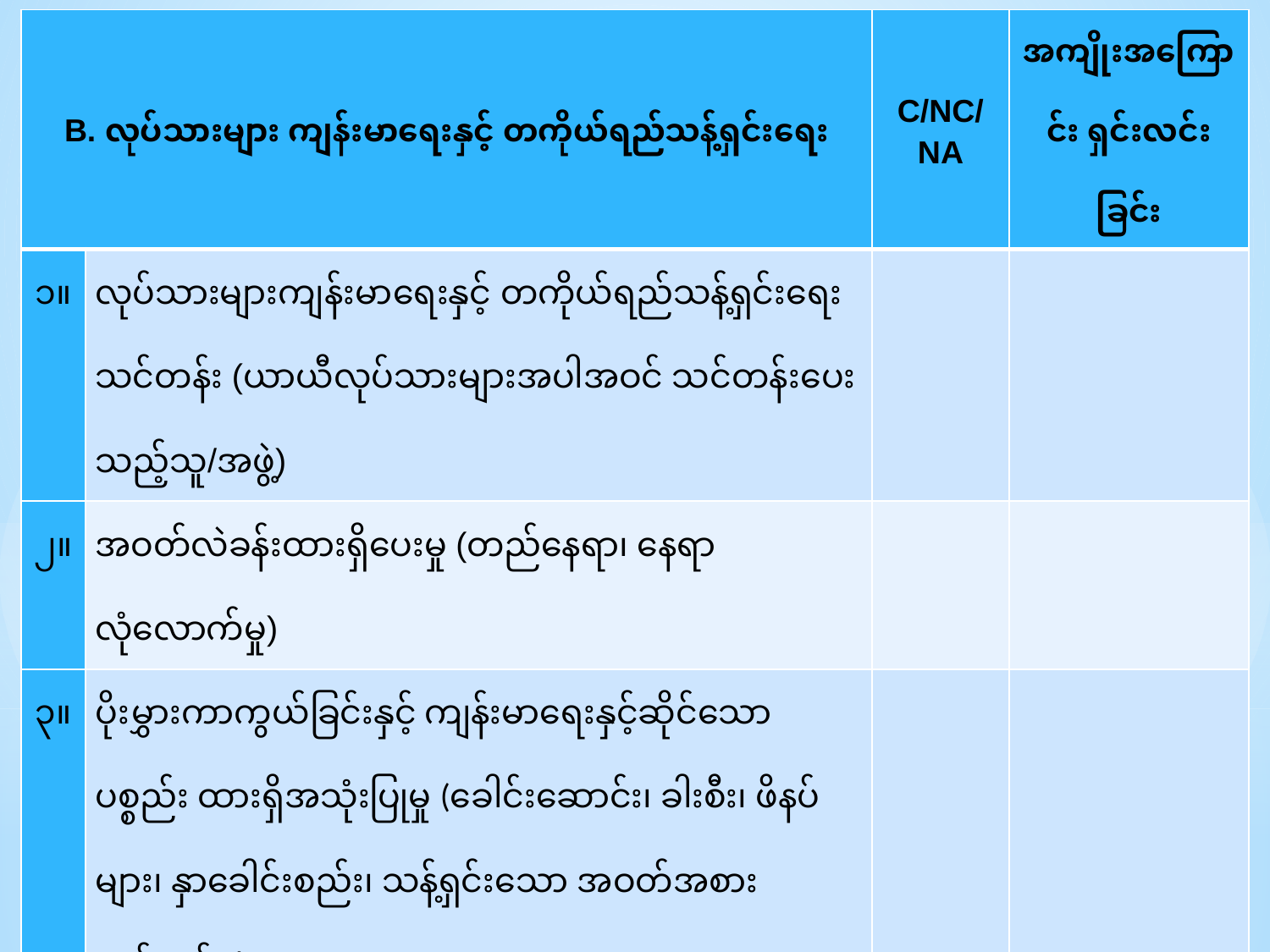

| B. လုပ်သားများ ကျန်းမာရေးနှင့် တကိုယ်ရည်သန့်ရှင်းရေး |  | C/NC/NA | အကျိုးအကြောင်း ရှင်းလင်းခြင်း |
| --- | --- | --- | --- |
| ၁။ | လုပ်သားများကျန်းမာရေးနှင့် တကိုယ်ရည်သန့်ရှင်းရေး သင်တန်း (ယာယီလုပ်သားများအပါအဝင် သင်တန်းပေး သည့်သူ/အဖွဲ့) |  |  |
| ၂။ | အဝတ်လဲခန်းထားရှိပေးမှု (တည်နေရာ၊ နေရာလုံလောက်မှု) |  |  |
| ၃။ | ပိုးမွှားကာကွယ်ခြင်းနှင့် ကျန်းမာရေးနှင့်ဆိုင်သောပစ္စည်း ထားရှိအသုံးပြုမှု (ခေါင်းဆောင်း၊ ခါးစီး၊ ဖိနပ်များ၊ နှာခေါင်းစည်း၊ သန့်ရှင်းသော အဝတ်အစား ဝတ်ဆင်မှု) |  |  |
| ၄။ | အိမ်သာတည်နေရာနှင့်အခြေအနေ(ဆောက်ထားပုံ၊ အမျိုးအစား၊ သုံးနိုင်သည့် အခြေအနေ၊ ရေရှိမှုနှင့် ဆန်များ ကို ညစ်ညမ်းနိုင်စွမ်း ရှိ/မရှိ) |  |  |
| ၅။ | လုပ်သားများ ကျန်းမာရေးအခြေအနေ (ဆန်ကို တိုက်ရိုက် ကိုင်တွယ်သည့် လုပ်သား များ အစာဆောင်ရောဂါကင်း/ မကင်း) |  |  |
| ၆။ | ဆန်ကို တိုက်ရိုက်ကိုင်တွယ်သည့်သူများ သန့်ရှင်းရေး ဆောင်ရွက်မှု (မကိုင်တွယ်မီ လက်ဆေးခြင်း ရှိ/မရှိ၊ ဆန်များပေါ် ခြေဖြင့်နင်းခြင်း ရှိ/မရှိ) |  |  |
11